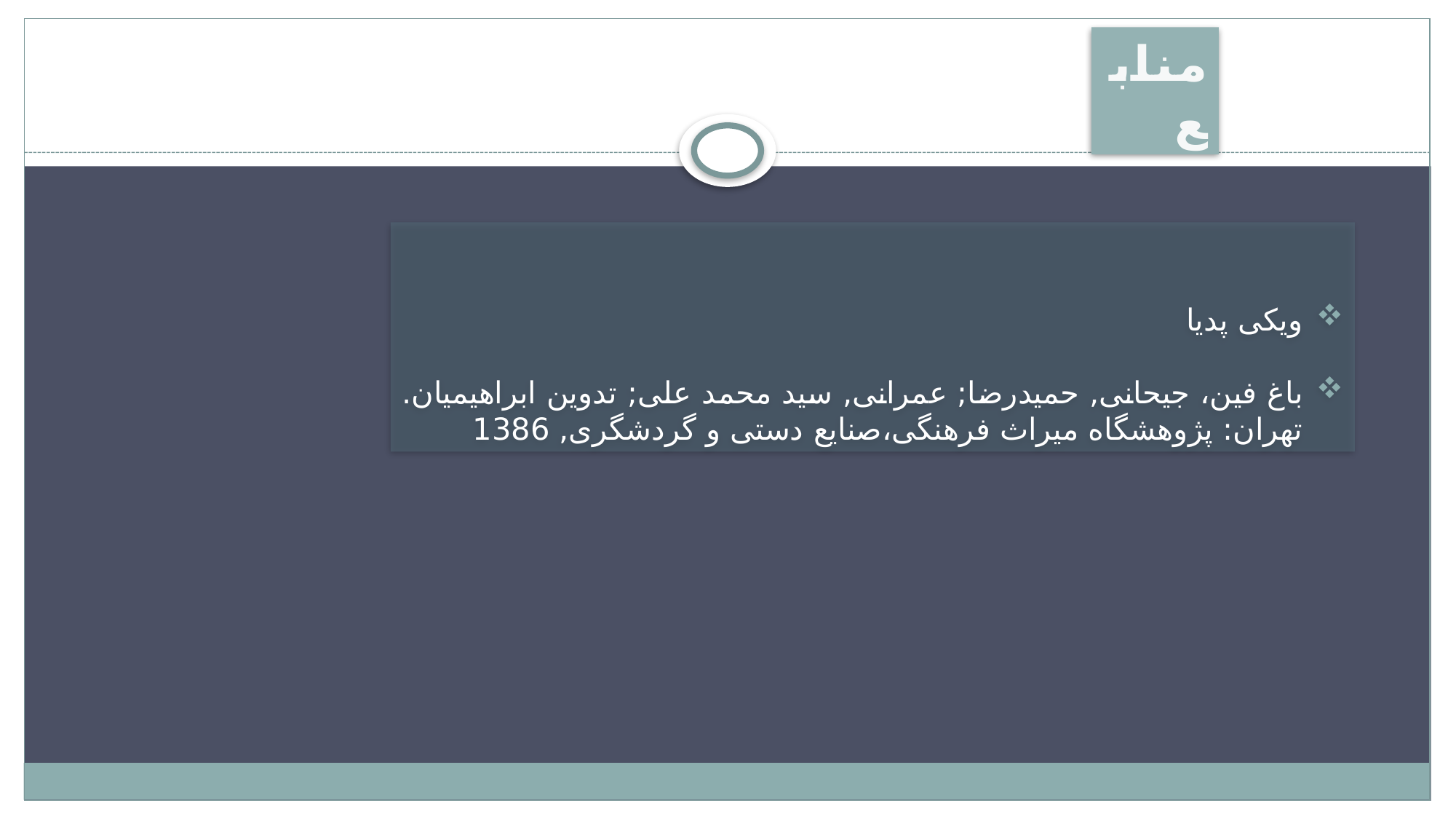

منابع

ویکی پدیا

باغ فین، جیحانی, حمیدرضا; عمرانی, سید محمد علی; تدوين ابراهیمیان. تهران: پژوهشگاه میراث فرهنگی،صنایع دستی و گردشگری, 1386